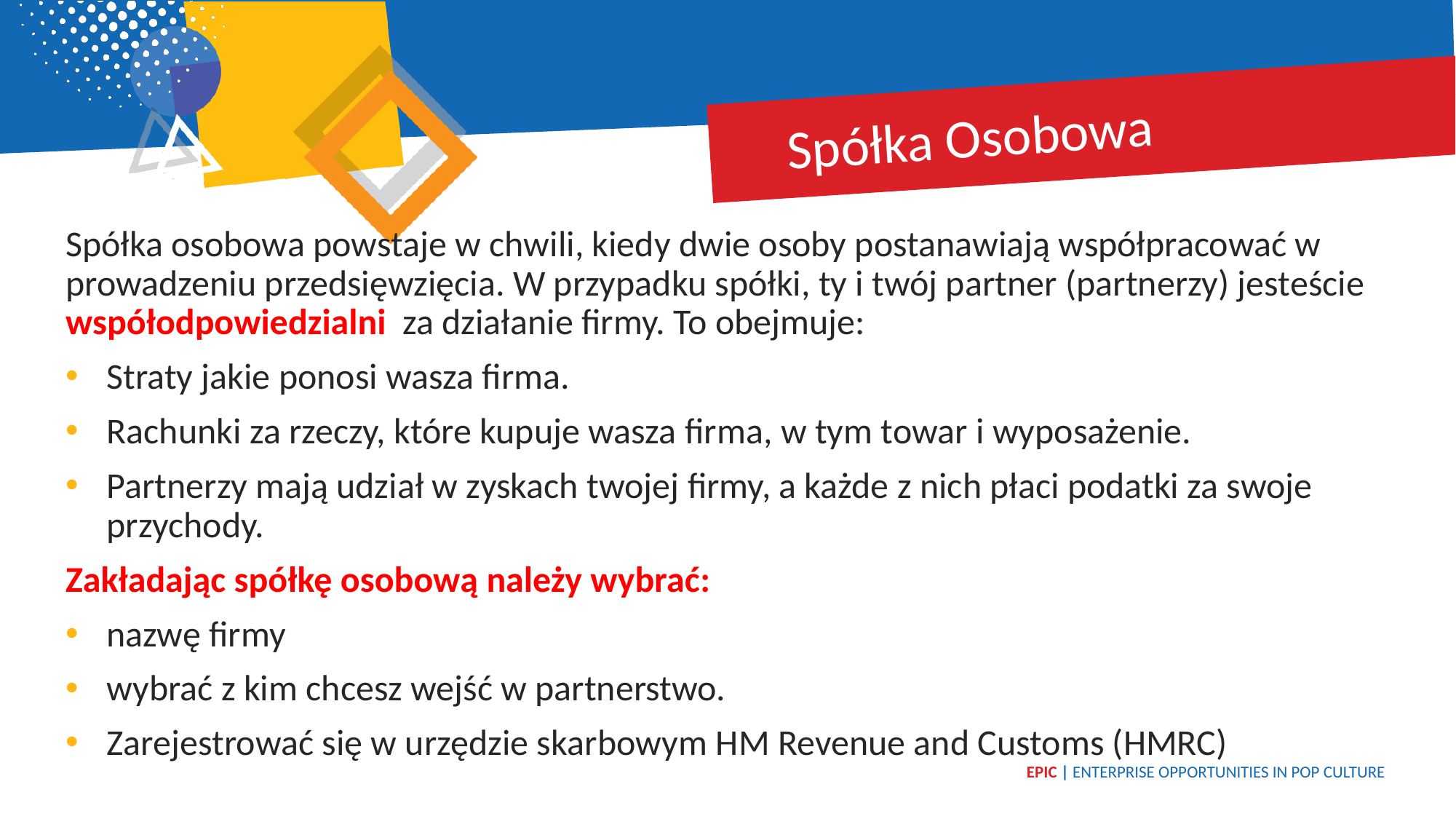

Spółka Osobowa
Spółka osobowa powstaje w chwili, kiedy dwie osoby postanawiają współpracować w prowadzeniu przedsięwzięcia. W przypadku spółki, ty i twój partner (partnerzy) jesteście współodpowiedzialni  za działanie firmy. To obejmuje:
Straty jakie ponosi wasza firma.
Rachunki za rzeczy, które kupuje wasza firma, w tym towar i wyposażenie.
Partnerzy mają udział w zyskach twojej firmy, a każde z nich płaci podatki za swoje przychody.
Zakładając spółkę osobową należy wybrać:
nazwę firmy
wybrać z kim chcesz wejść w partnerstwo.
Zarejestrować się w urzędzie skarbowym HM Revenue and Customs (HMRC)